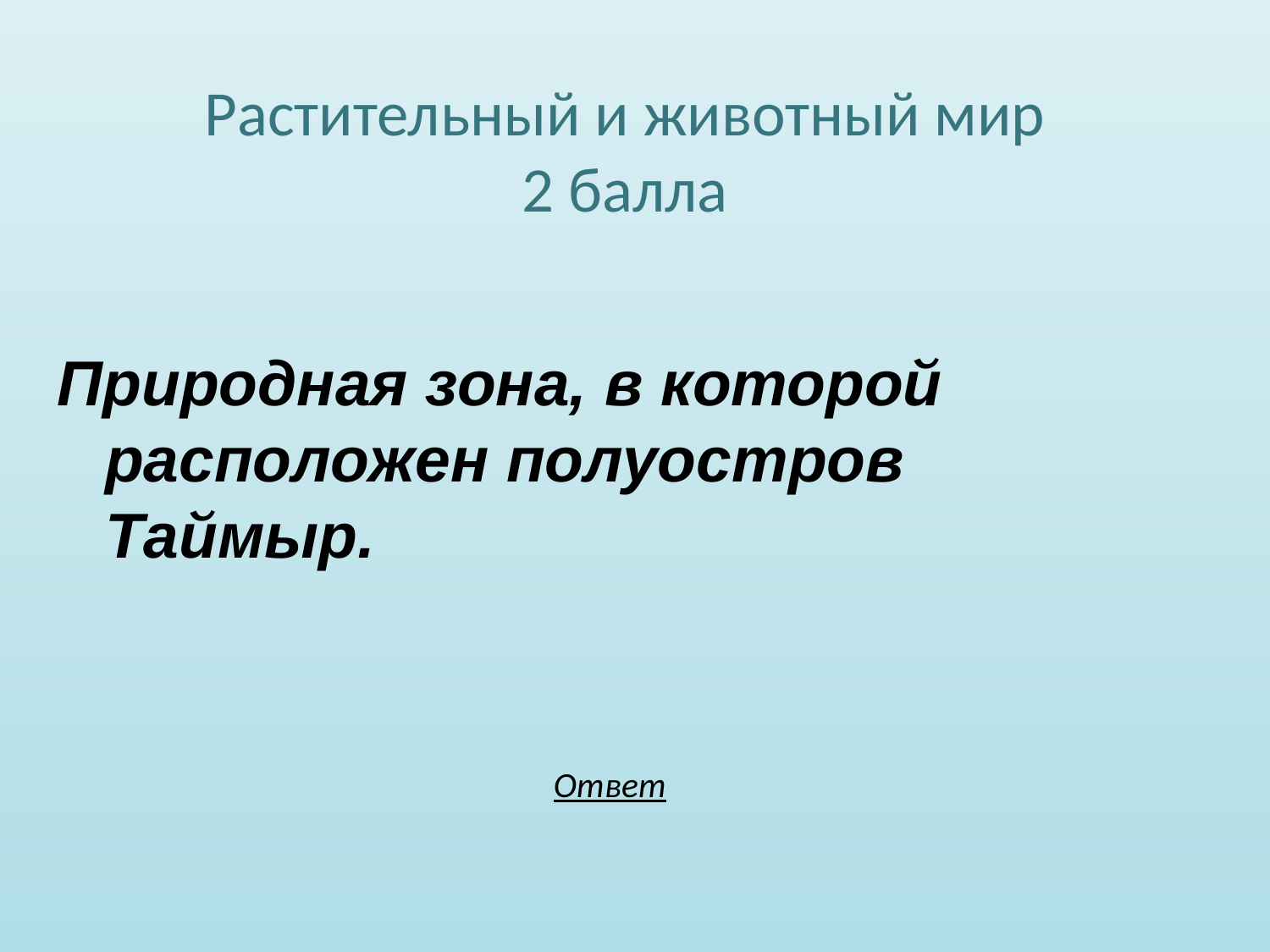

Растительный и животный мир
2 балла
Природная зона, в которой расположен полуостров Таймыр.
Ответ